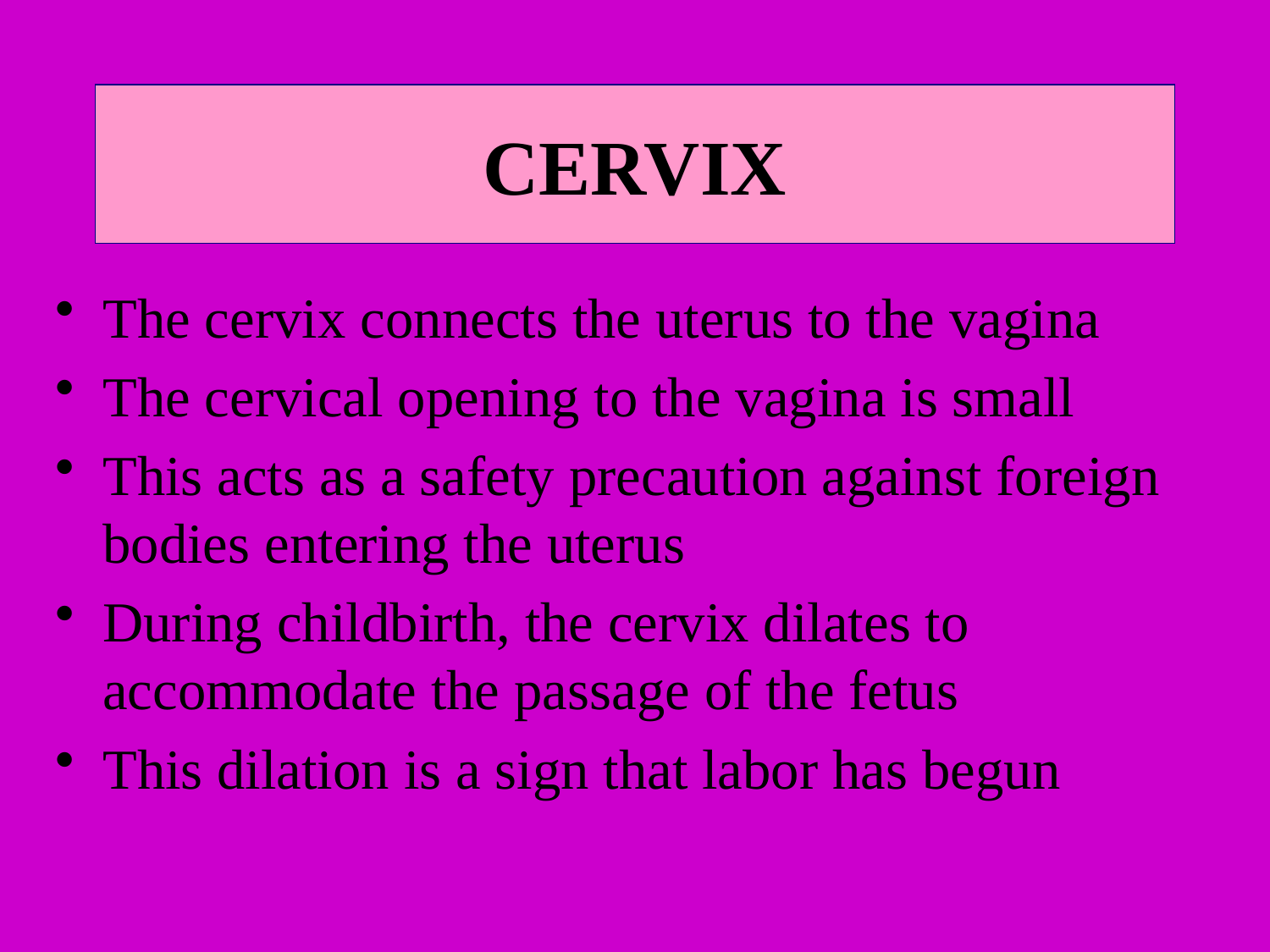

# CERVIX
The cervix connects the uterus to the vagina
The cervical opening to the vagina is small
This acts as a safety precaution against foreign bodies entering the uterus
During childbirth, the cervix dilates to accommodate the passage of the fetus
This dilation is a sign that labor has begun